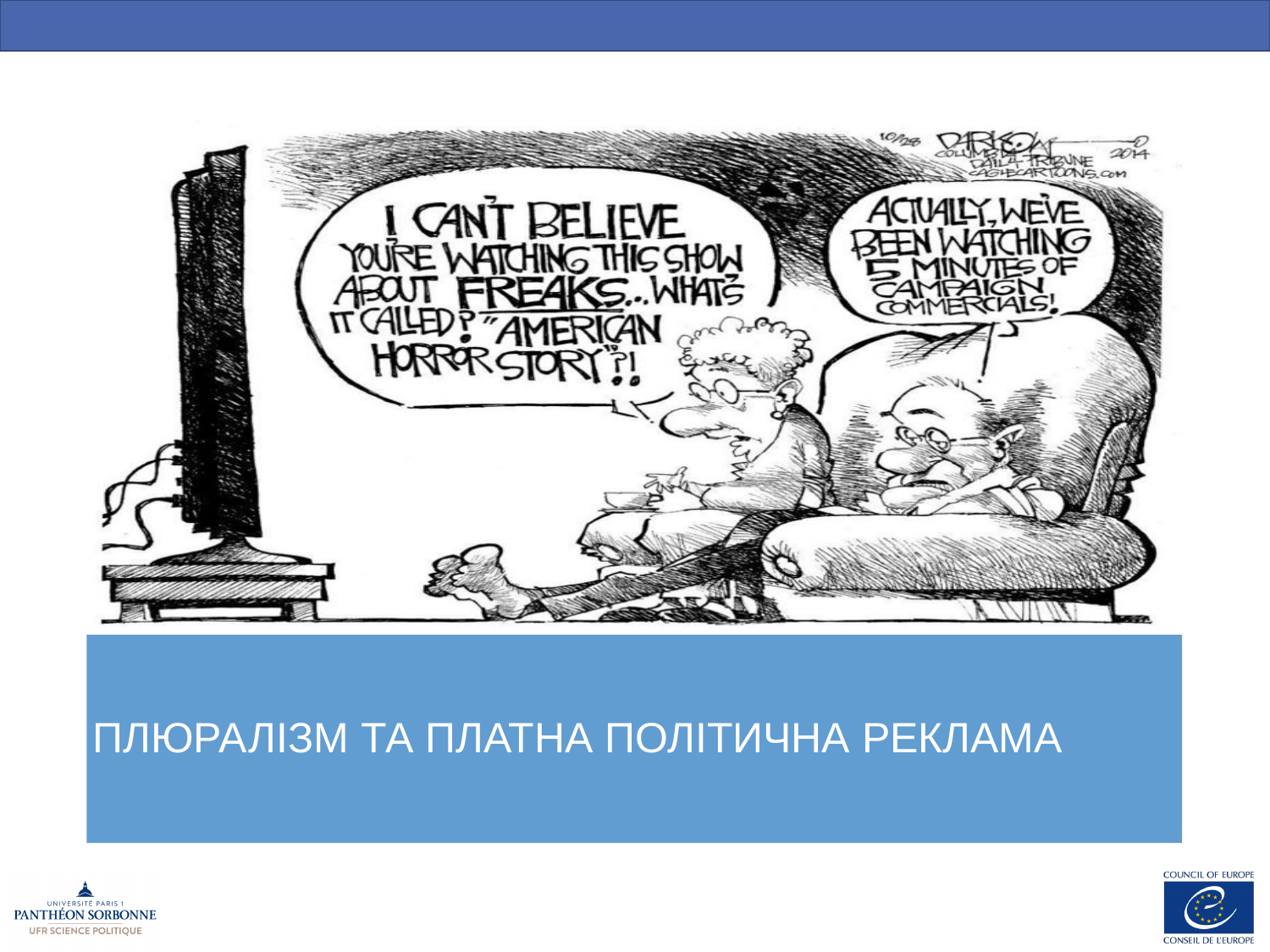

# .
ПЛЮРАЛІЗМ ТА ПЛАТНА ПОЛІТИЧНА РЕКЛАМА